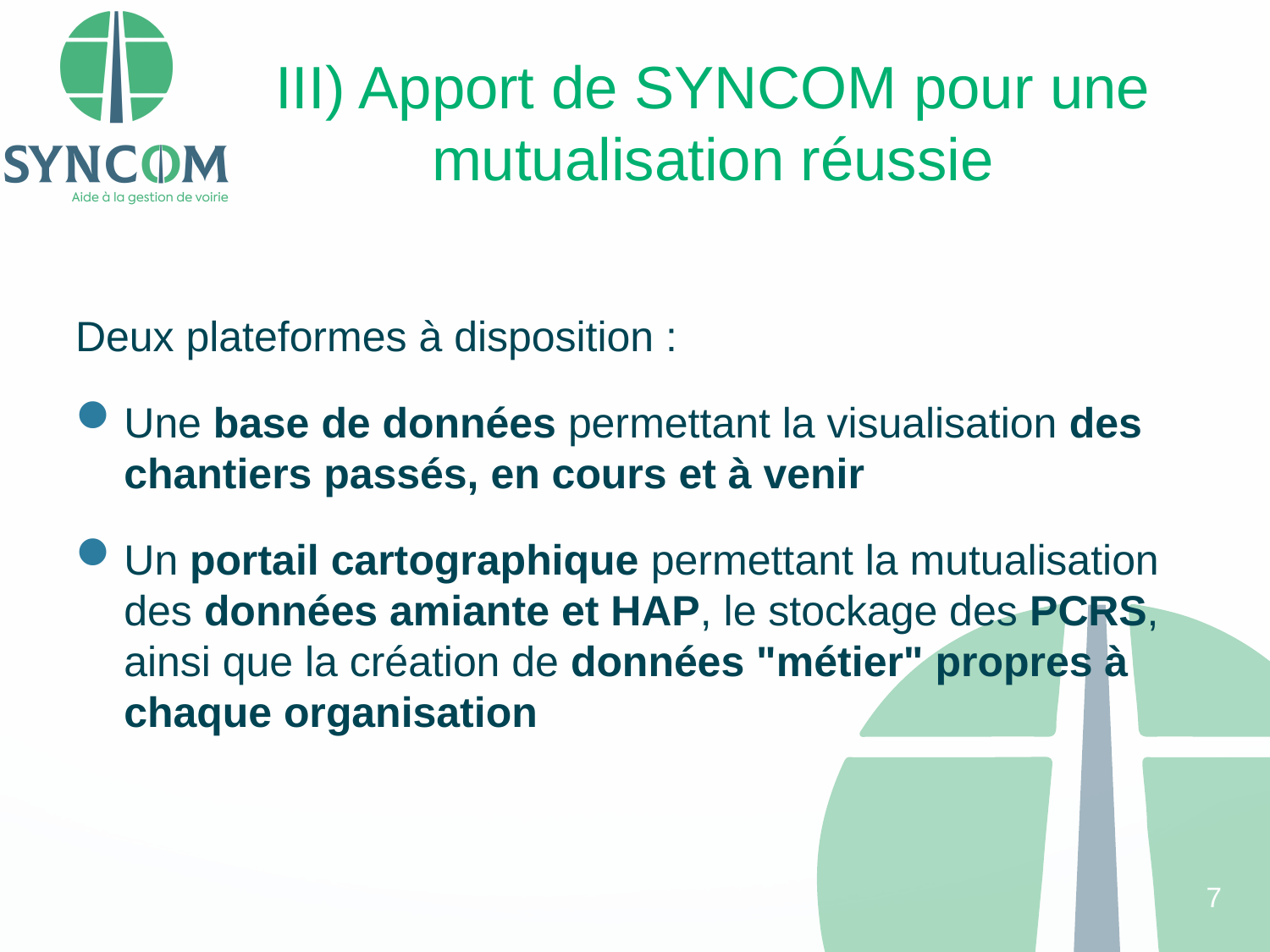

# III) Apport de SYNCOM pour une mutualisation réussie
Deux plateformes à disposition :
Une base de données permettant la visualisation des chantiers passés, en cours et à venir
Un portail cartographique permettant la mutualisation des données amiante et HAP, le stockage des PCRS, ainsi que la création de données "métier" propres à chaque organisation
7